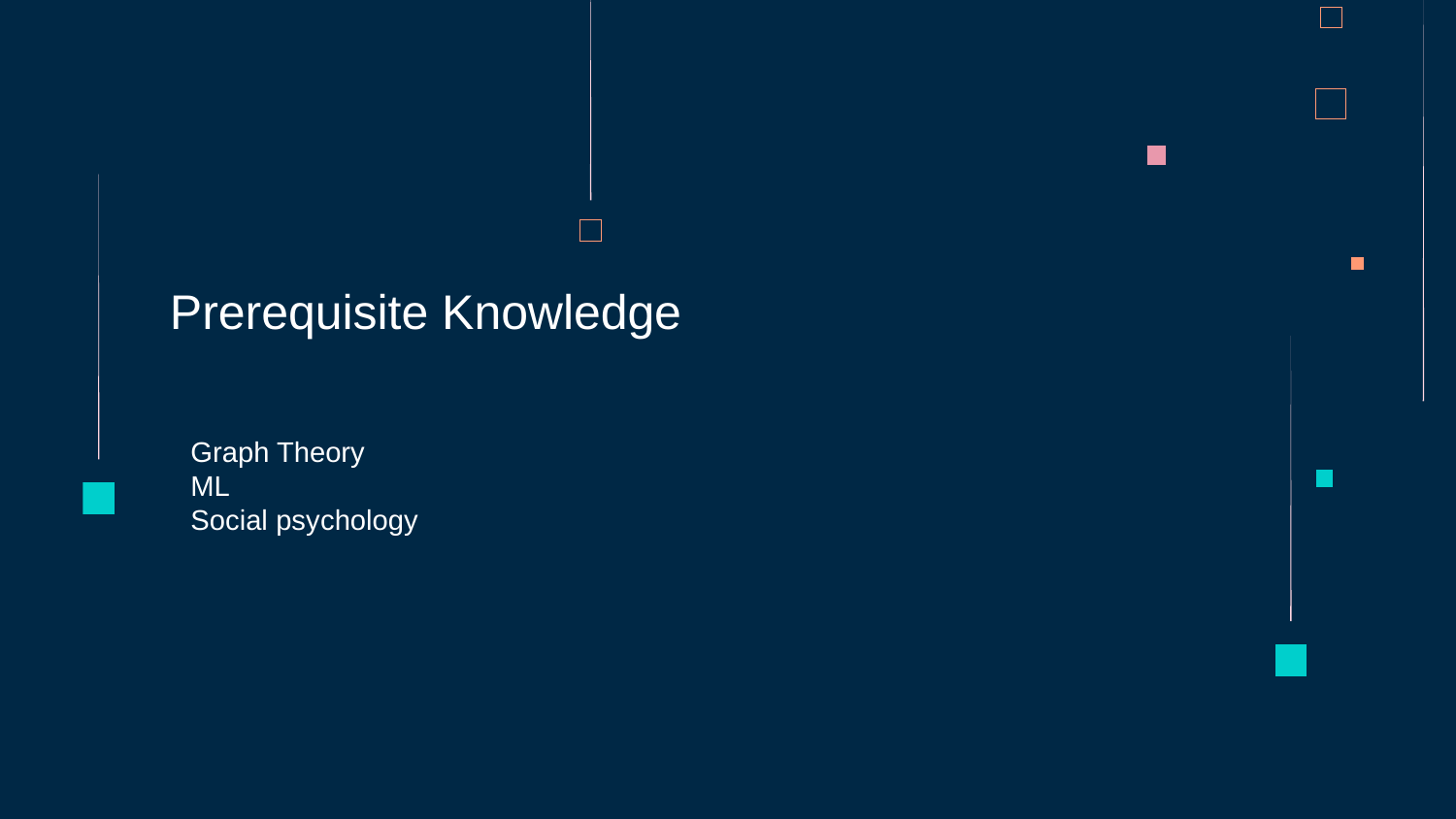

Prerequisite Knowledge
Graph Theory
ML
Social psychology